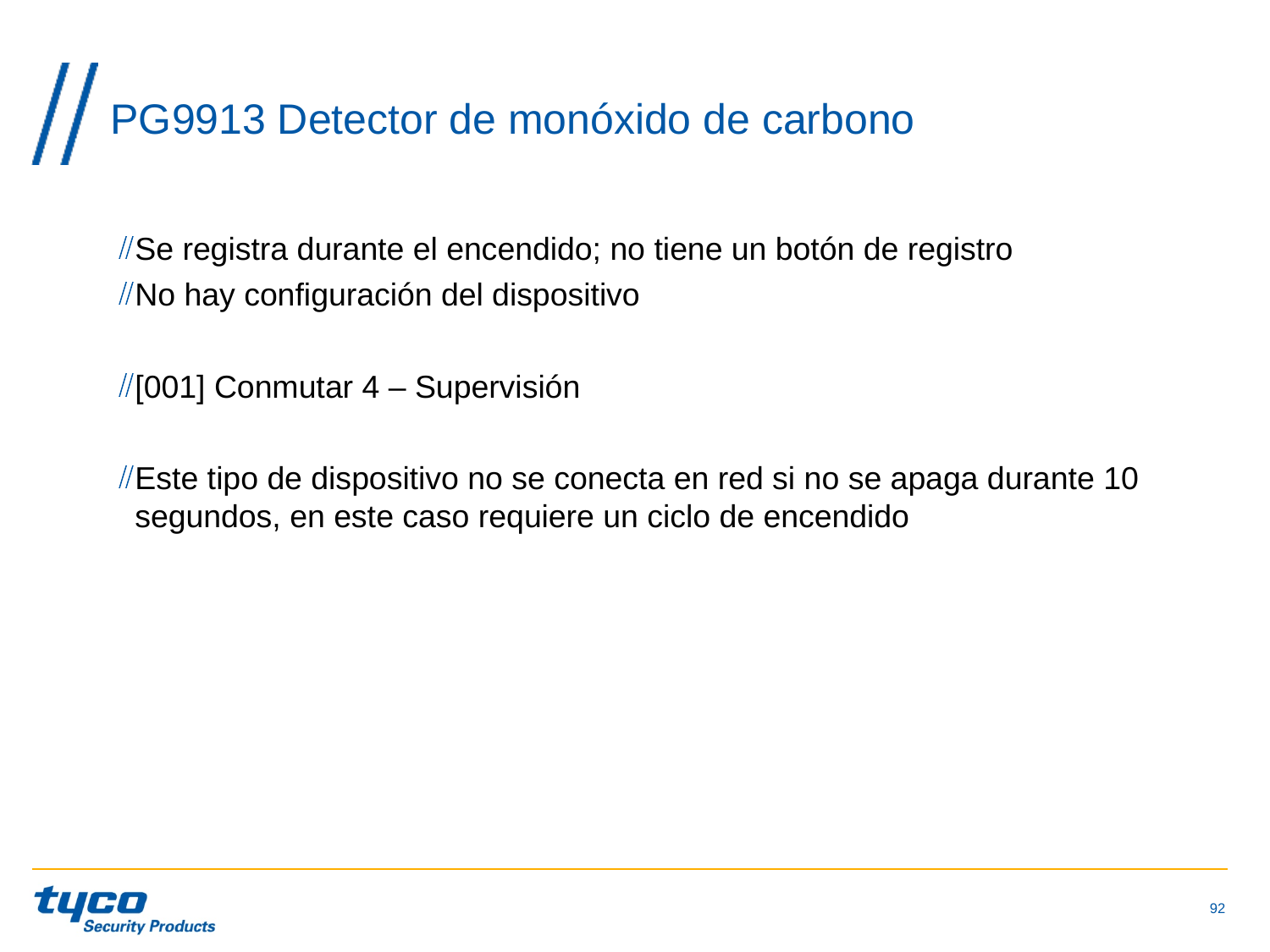

# PG9913 Detector de monóxido de carbono
Se registra durante el encendido; no tiene un botón de registro
No hay configuración del dispositivo

[001] Conmutar 4 – Supervisión

Este tipo de dispositivo no se conecta en red si no se apaga durante 10 segundos, en este caso requiere un ciclo de encendido

92